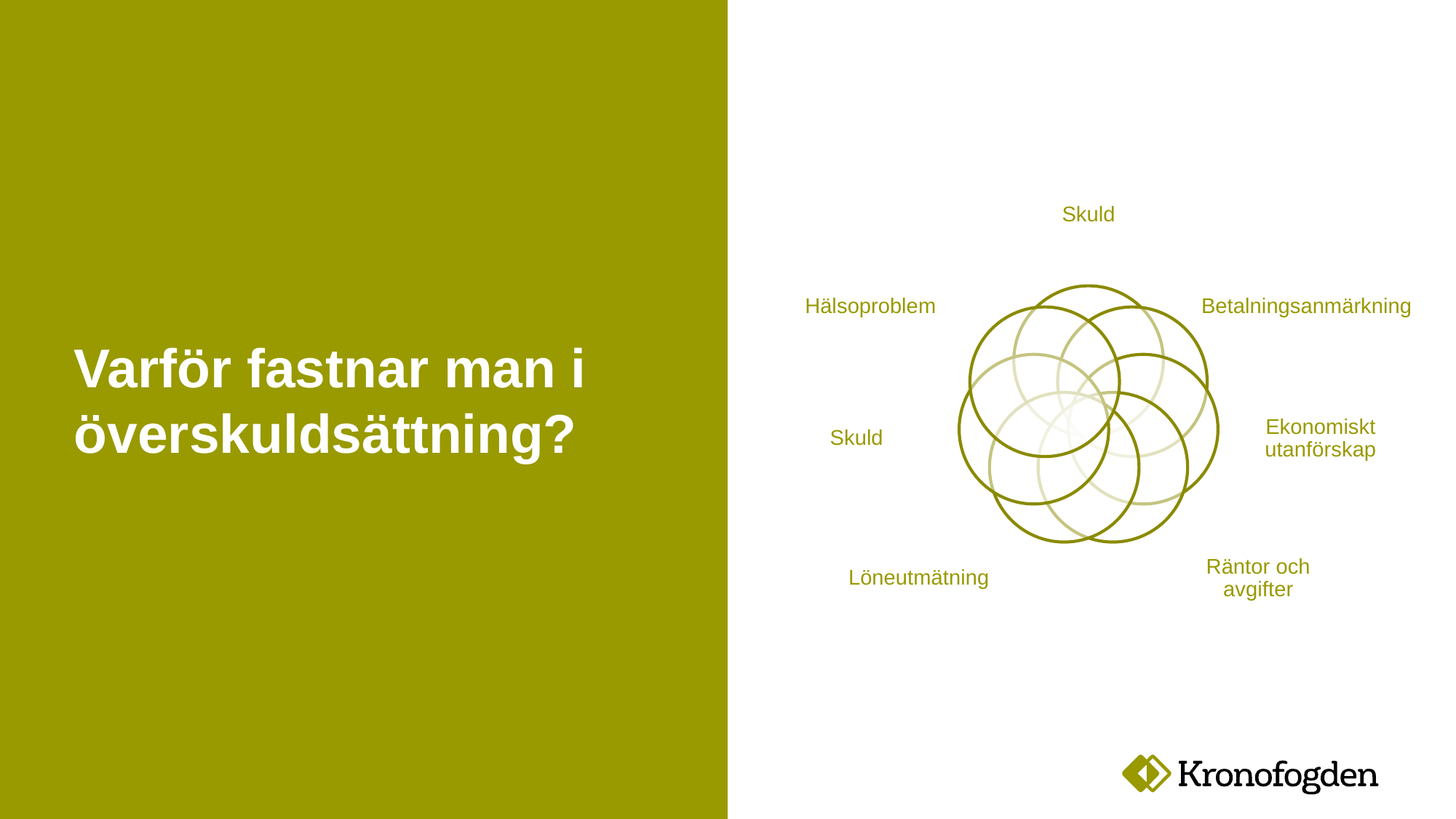

# Varför fastnar man i överskuldsättning?
Skuld
Betalningsanmärkning
Ekonomiskt utanförskap
Räntor och avgifter
Löneutmätning
Skuld
Hälsoproblem